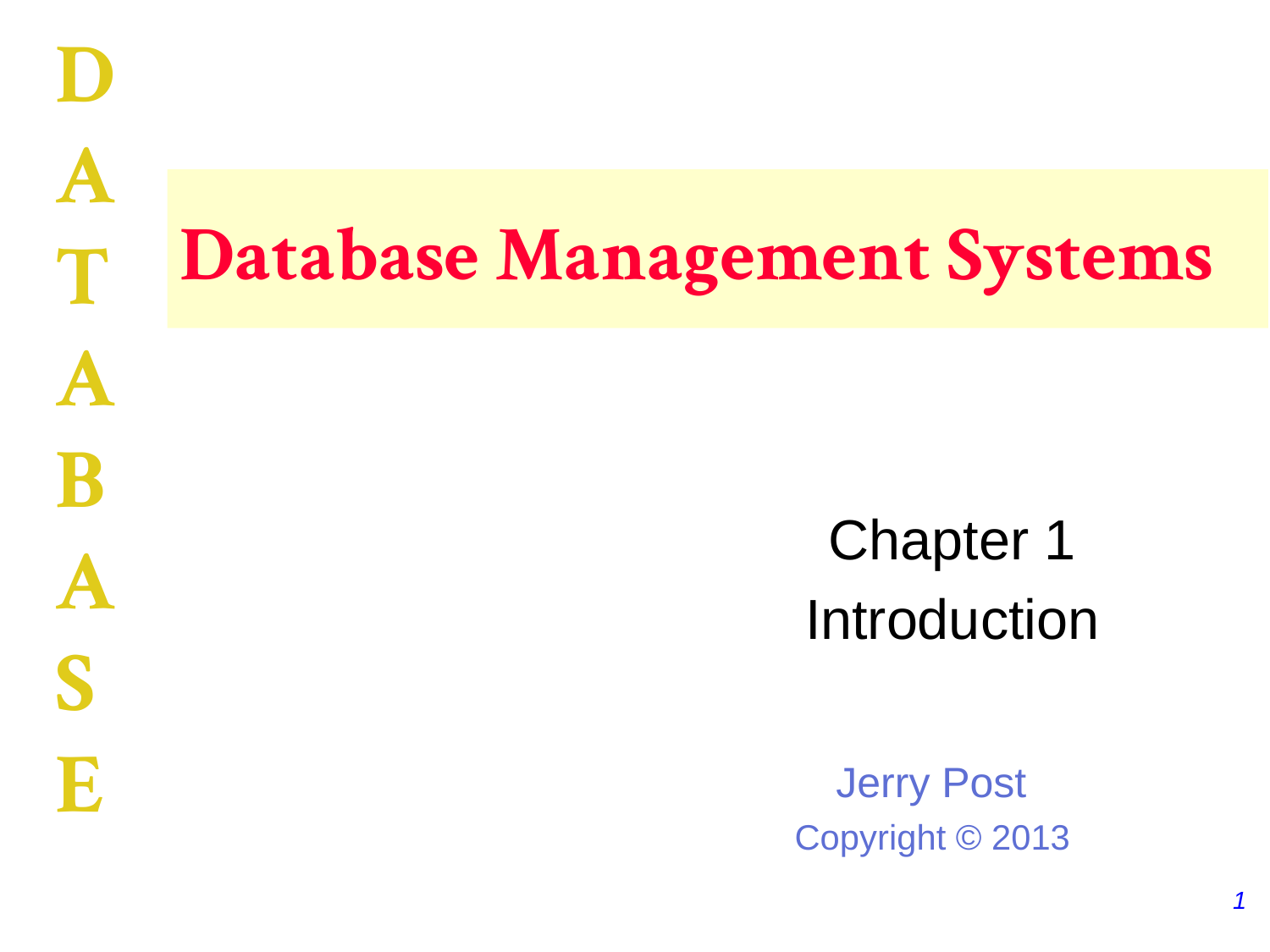

# Database Management Systems
Chapter 1
Introduction
1